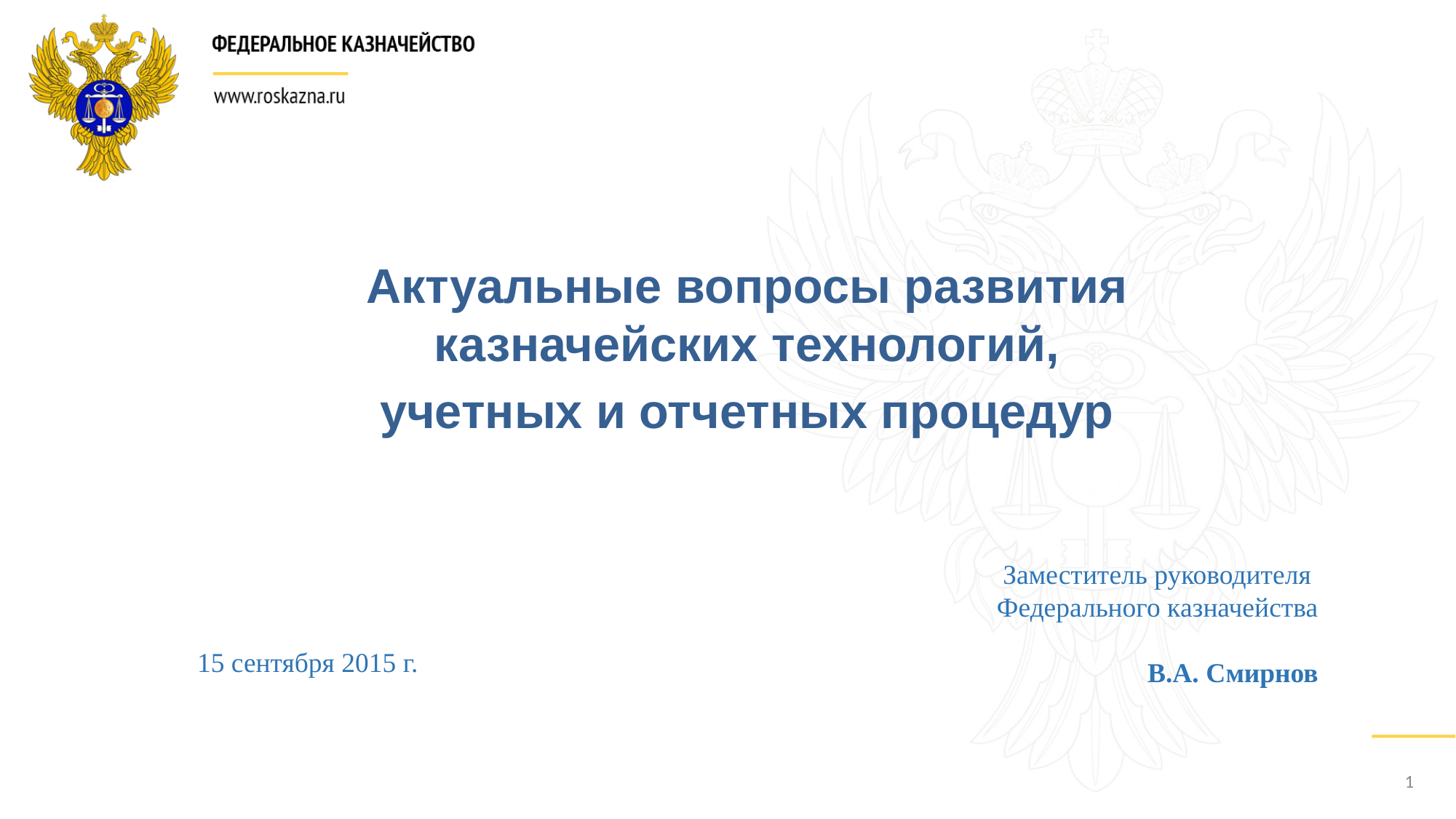

Актуальные вопросы развития казначейских технологий,
учетных и отчетных процедур
Заместитель руководителя
Федерального казначейства

В.А. Смирнов
15 сентября 2015 г.
1